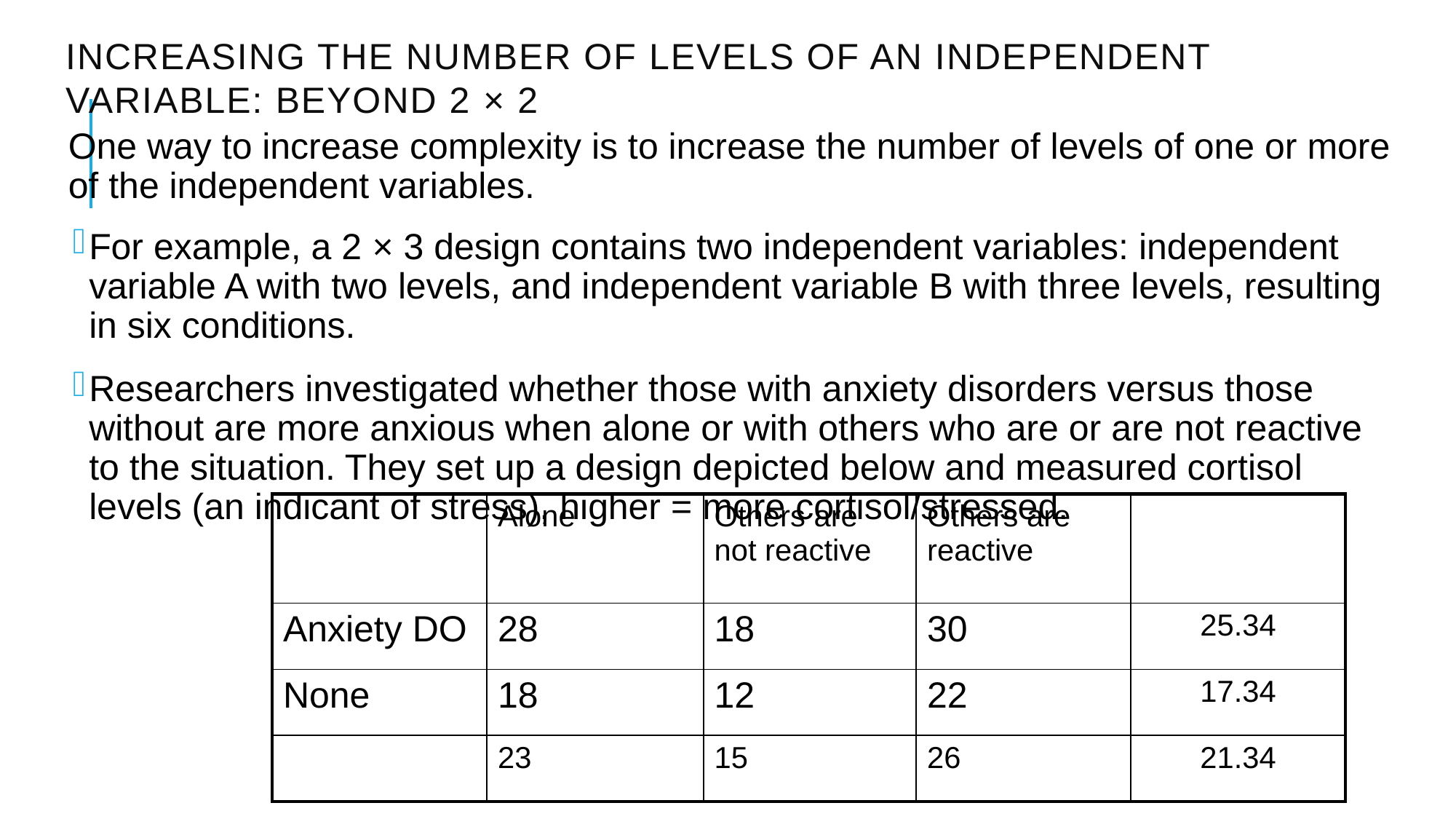

# Increasing the Number of Levels of an Independent Variable: Beyond 2 × 2
One way to increase complexity is to increase the number of levels of one or more of the independent variables.
For example, a 2 × 3 design contains two independent variables: independent variable A with two levels, and independent variable B with three levels, resulting in six conditions.
Researchers investigated whether those with anxiety disorders versus those without are more anxious when alone or with others who are or are not reactive to the situation. They set up a design depicted below and measured cortisol levels (an indicant of stress), higher = more cortisol/stressed.

|  | Alone | Others are not reactive | Others are reactive |  |
| --- | --- | --- | --- | --- |
| Anxiety DO | 28 | 18 | 30 | 25.34 |
| None | 18 | 12 | 22 | 17.34 |
|  | 23 | 15 | 26 | 21.34 |